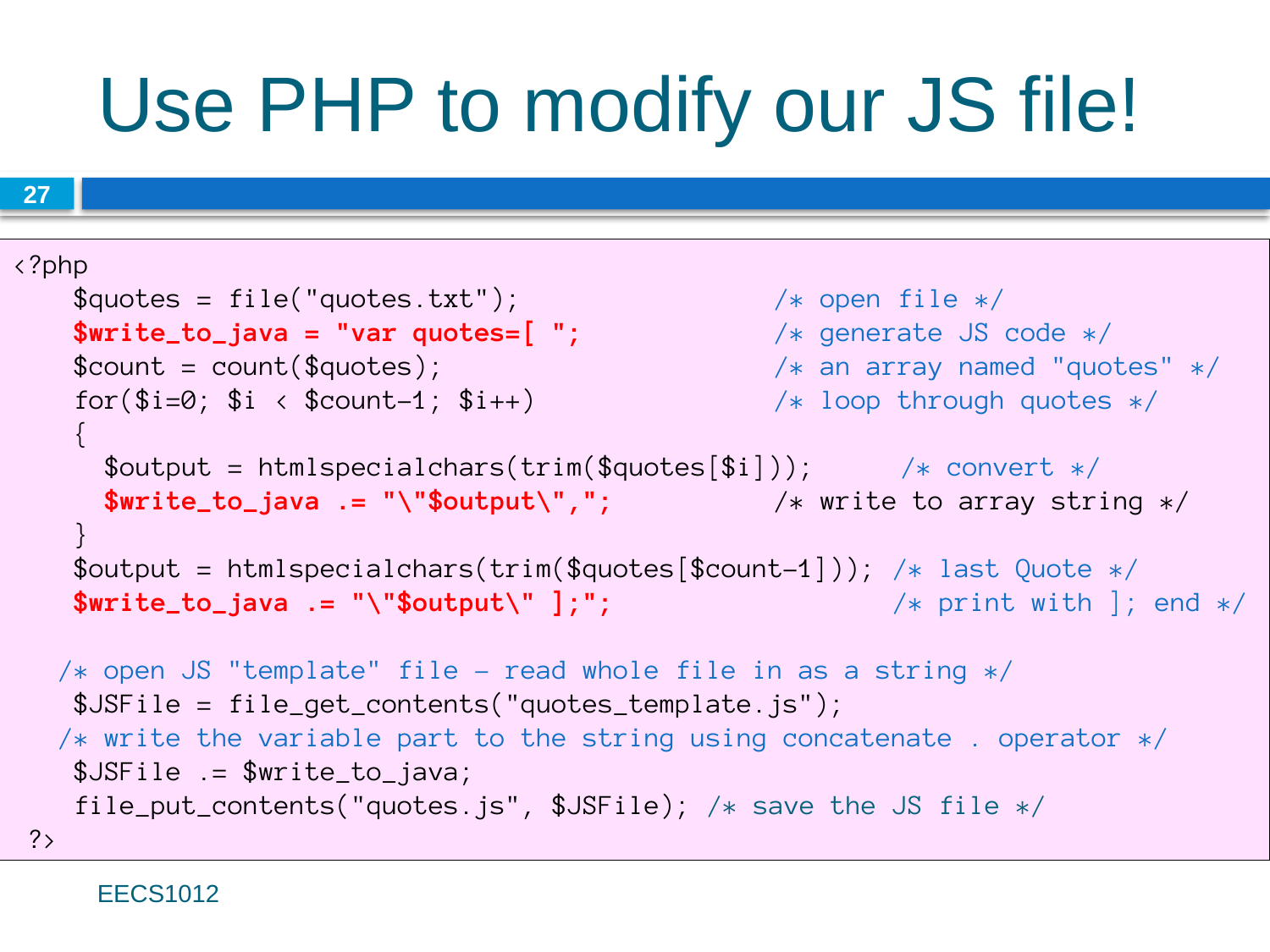

# Use PHP to modify our JS file!
27
<?php
    $quotes = file("quotes.txt");		/* open file */
    $write_to_java = "var quotes=[ ";		/* generate JS code */
    $count = count($quotes);			/* an array named "quotes" */
    for($i=0; $i < $count-1; $i++)		/* loop through quotes */
    {
      $output = htmlspecialchars(trim($quotes[$i]));	/* convert */
      $write_to_java .= "\"$output\",";		/* write to array string */
    }
    $output = htmlspecialchars(trim($quotes[$count-1])); /* last Quote */
    $write_to_java .= "\"$output\" ];";                  /* print with ]; end */

   /* open JS "template" file – read whole file in as a string */
    $JSFile = file_get_contents("quotes_template.js");
   /* write the variable part to the string using concatenate . operator */
    $JSFile .= $write_to_java;
    file_put_contents("quotes.js", $JSFile); /* save the JS file */
 ?>
EECS1012